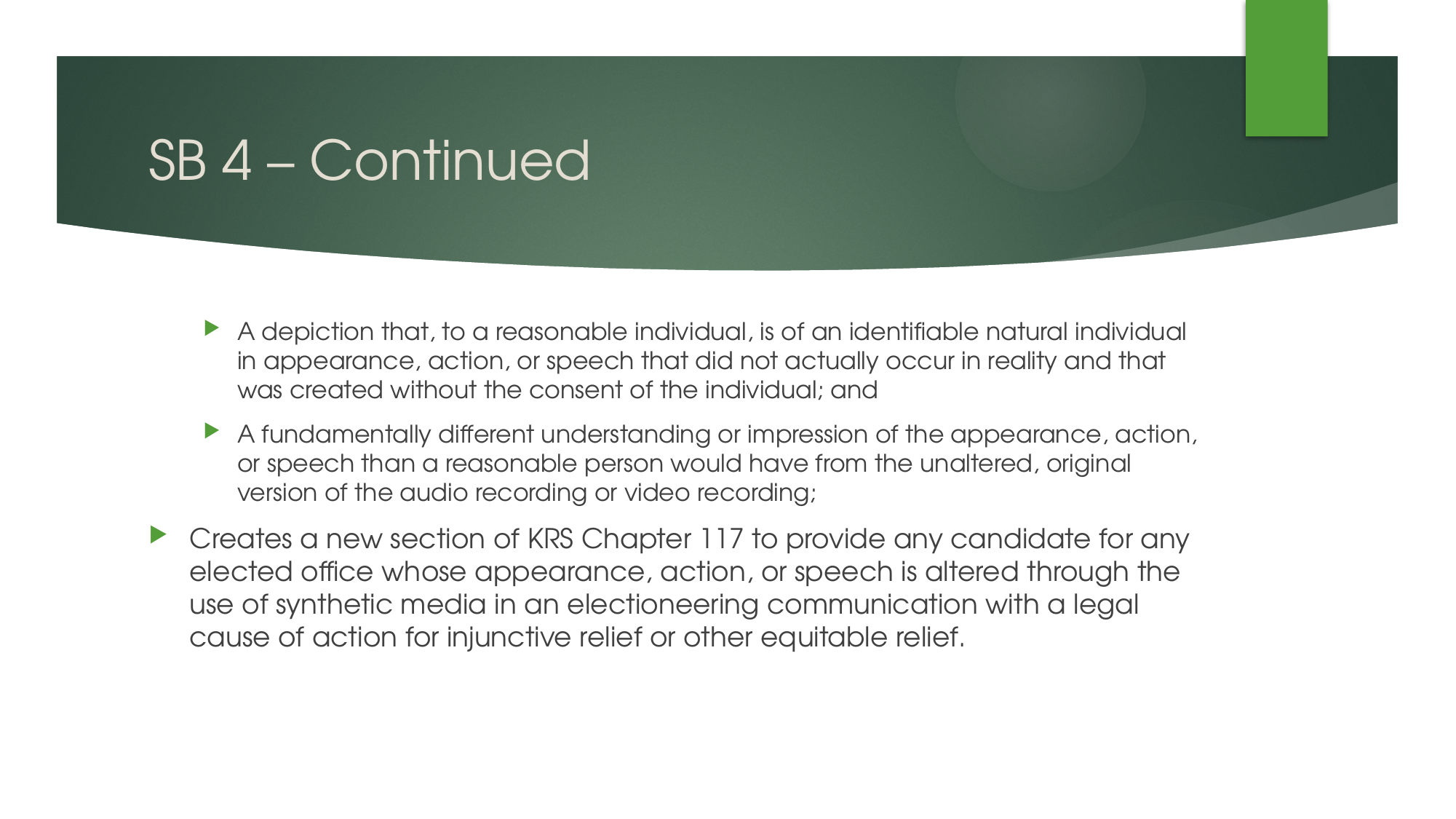

# SB 4 – Continued
A depiction that, to a reasonable individual, is of an identifiable natural individual in appearance, action, or speech that did not actually occur in reality and that was created without the consent of the individual; and
A fundamentally different understanding or impression of the appearance, action, or speech than a reasonable person would have from the unaltered, original version of the audio recording or video recording;
Creates a new section of KRS Chapter 117 to provide any candidate for any elected office whose appearance, action, or speech is altered through the use of synthetic media in an electioneering communication with a legal cause of action for injunctive relief or other equitable relief.